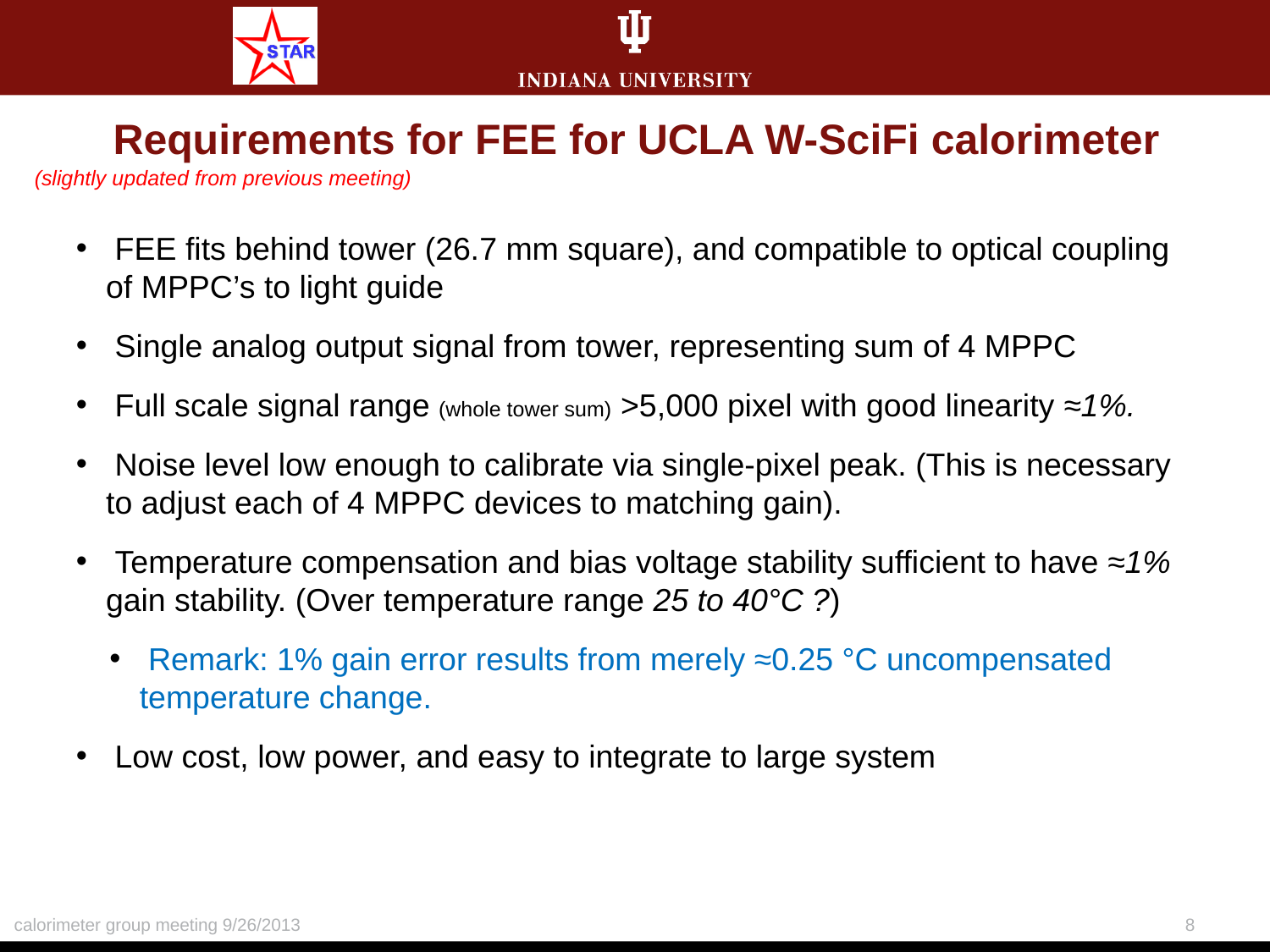

# Requirements for FEE for UCLA W-SciFi calorimeter
(slightly updated from previous meeting)
 FEE fits behind tower (26.7 mm square), and compatible to optical coupling of MPPC’s to light guide
 Single analog output signal from tower, representing sum of 4 MPPC
 Full scale signal range (whole tower sum) >5,000 pixel with good linearity ≈1%.
 Noise level low enough to calibrate via single-pixel peak. (This is necessary to adjust each of 4 MPPC devices to matching gain).
 Temperature compensation and bias voltage stability sufficient to have ≈1% gain stability. (Over temperature range 25 to 40°C ?)
 Remark: 1% gain error results from merely ≈0.25 °C uncompensated temperature change.
 Low cost, low power, and easy to integrate to large system